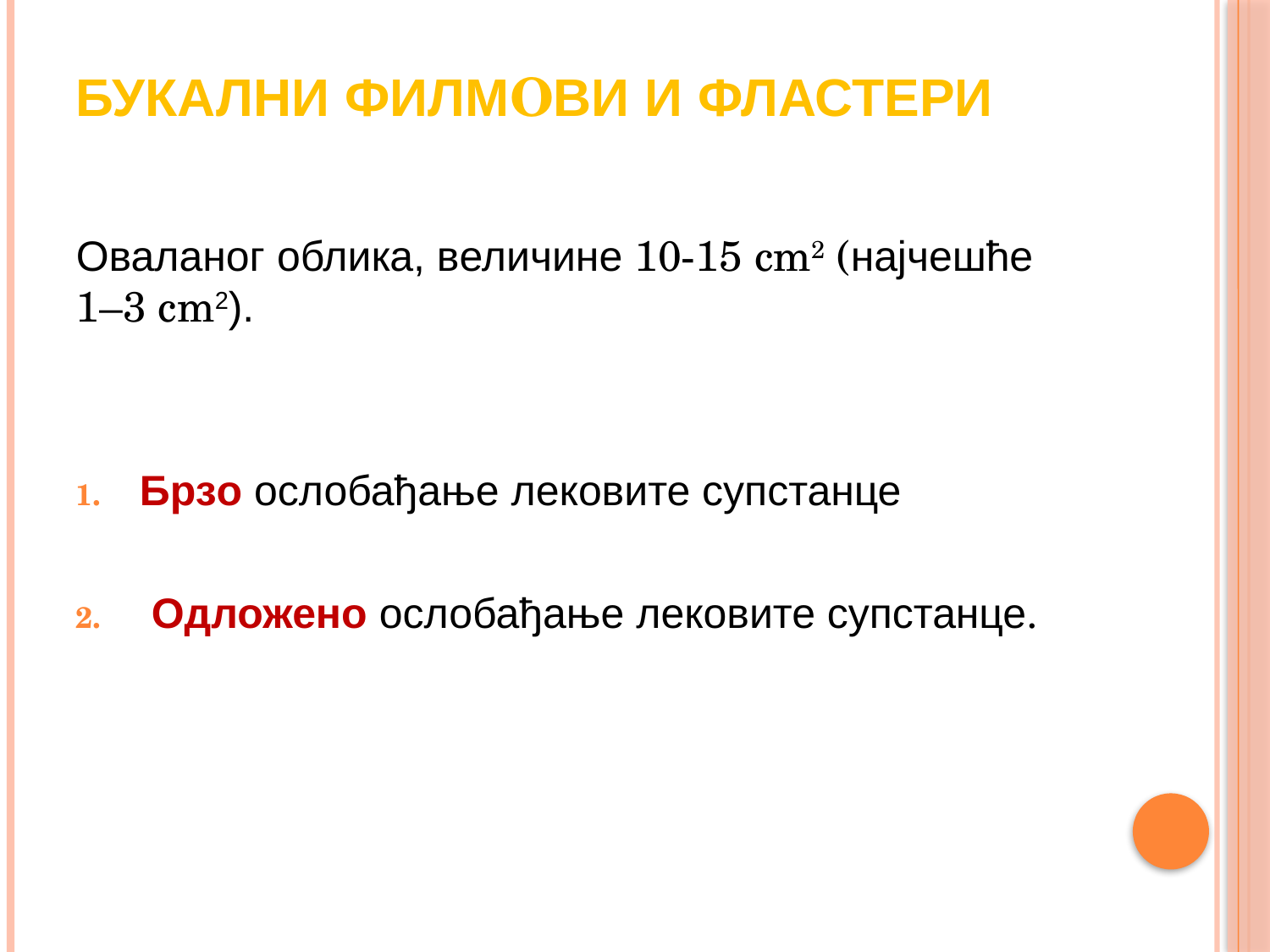

# Букални филмoви и фластери
Оваланог облика, величине 10-15 cm2 (најчешће 1–3 cm2).

Брзо ослобађање лековите супстанце

 Одложено ослобађање лековите супстанце.